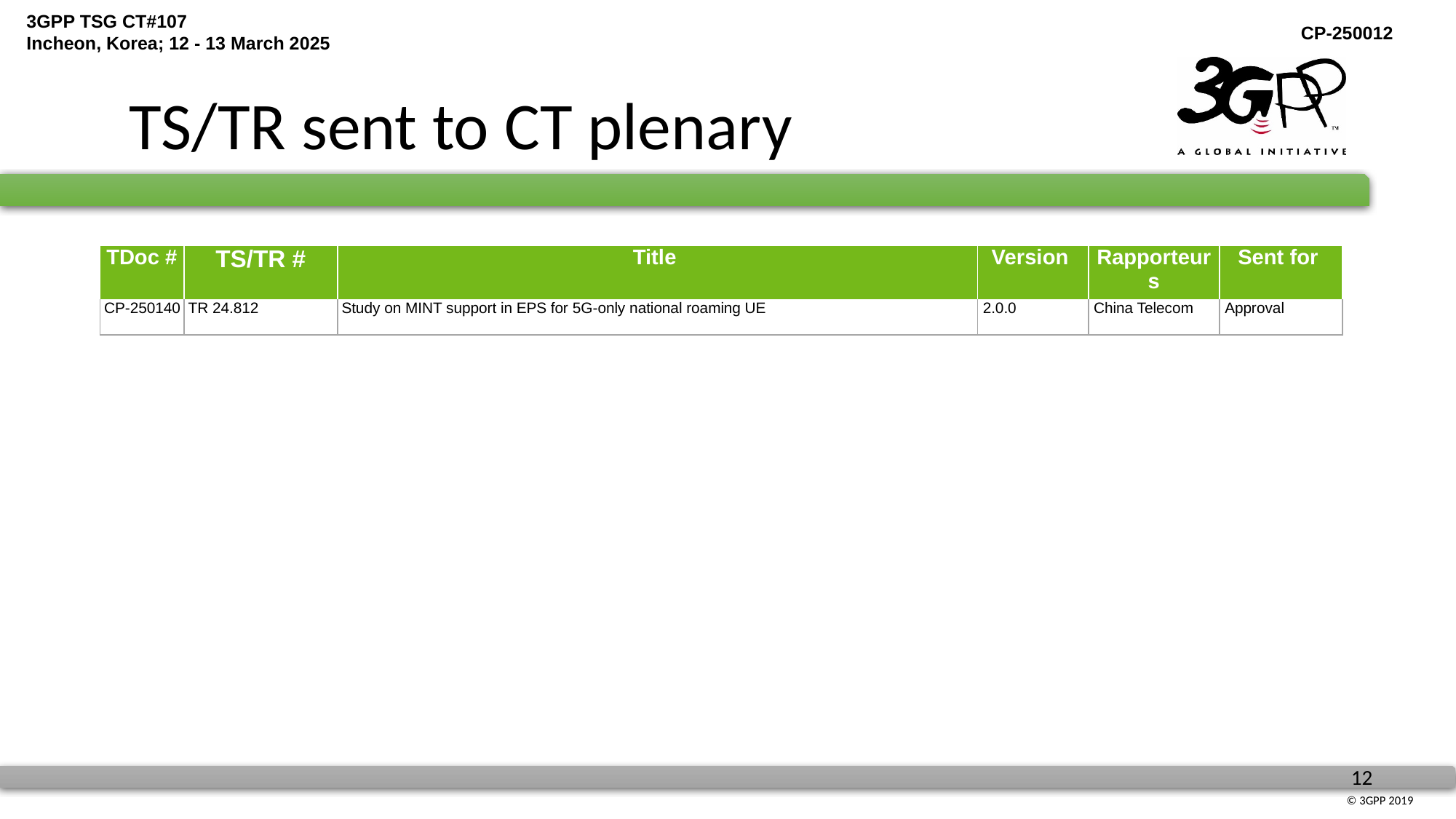

# TS/TR sent to CT plenary
| TDoc # | TS/TR # | Title | Version | Rapporteurs | Sent for |
| --- | --- | --- | --- | --- | --- |
| CP-250140 | TR 24.812 | Study on MINT support in EPS for 5G-only national roaming UE | 2.0.0 | China Telecom | Approval |